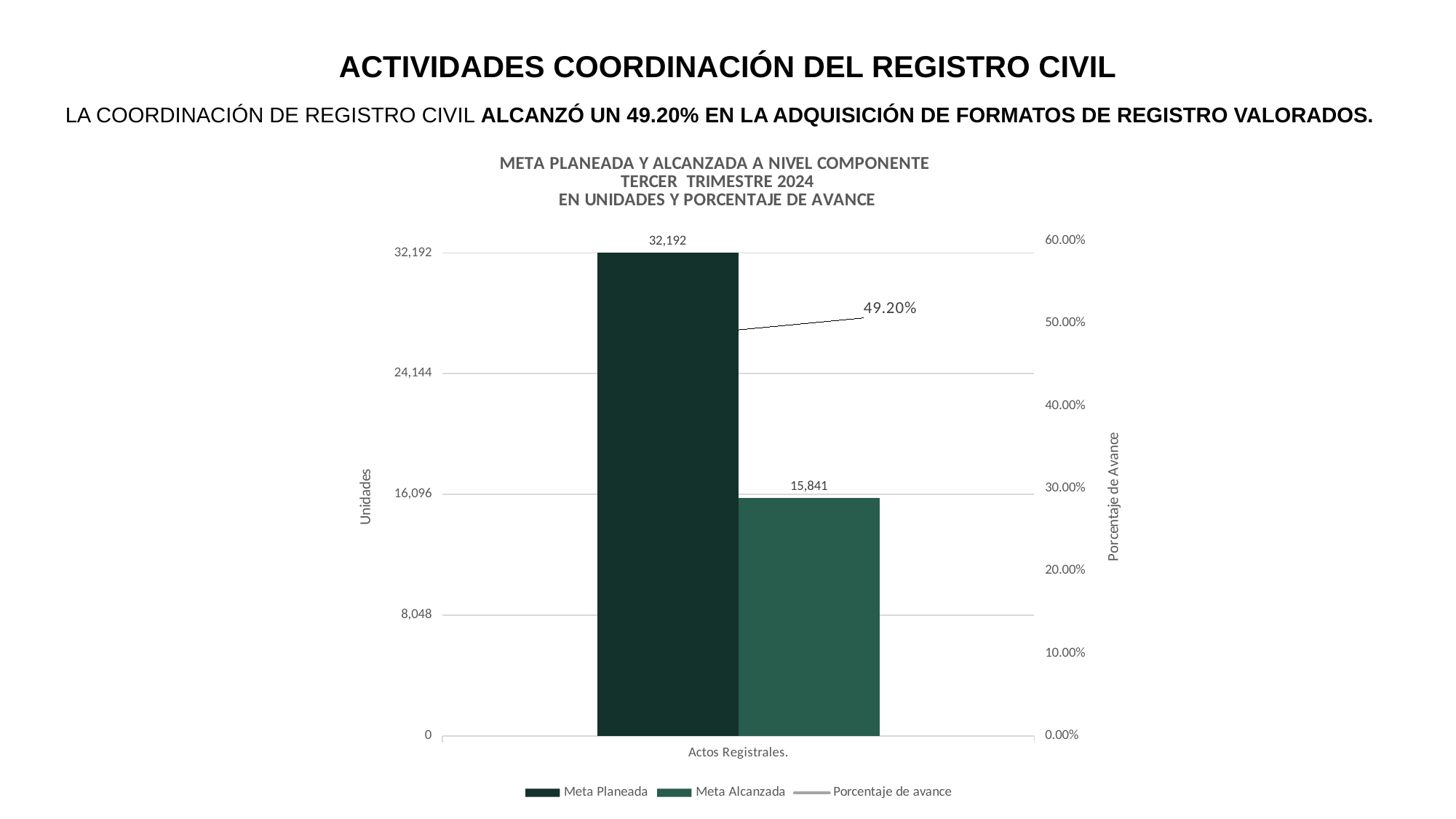

ACTIVIDADES COORDINACIÓN DEL REGISTRO CIVIL
LA COORDINACIÓN DE REGISTRO CIVIL ALCANZÓ UN 49.20% EN LA ADQUISICIÓN DE FORMATOS DE REGISTRO VALORADOS.

### Chart: META PLANEADA Y ALCANZADA A NIVEL COMPONENTE
TERCER  TRIMESTRE 2024
EN UNIDADES Y PORCENTAJE DE AVANCE

| Category | Meta Planeada | Meta Alcanzada |  |
|---|---|---|---|
| Actos Registrales. | 32192.0 | 15841.0 | 0.4920787773359841 |